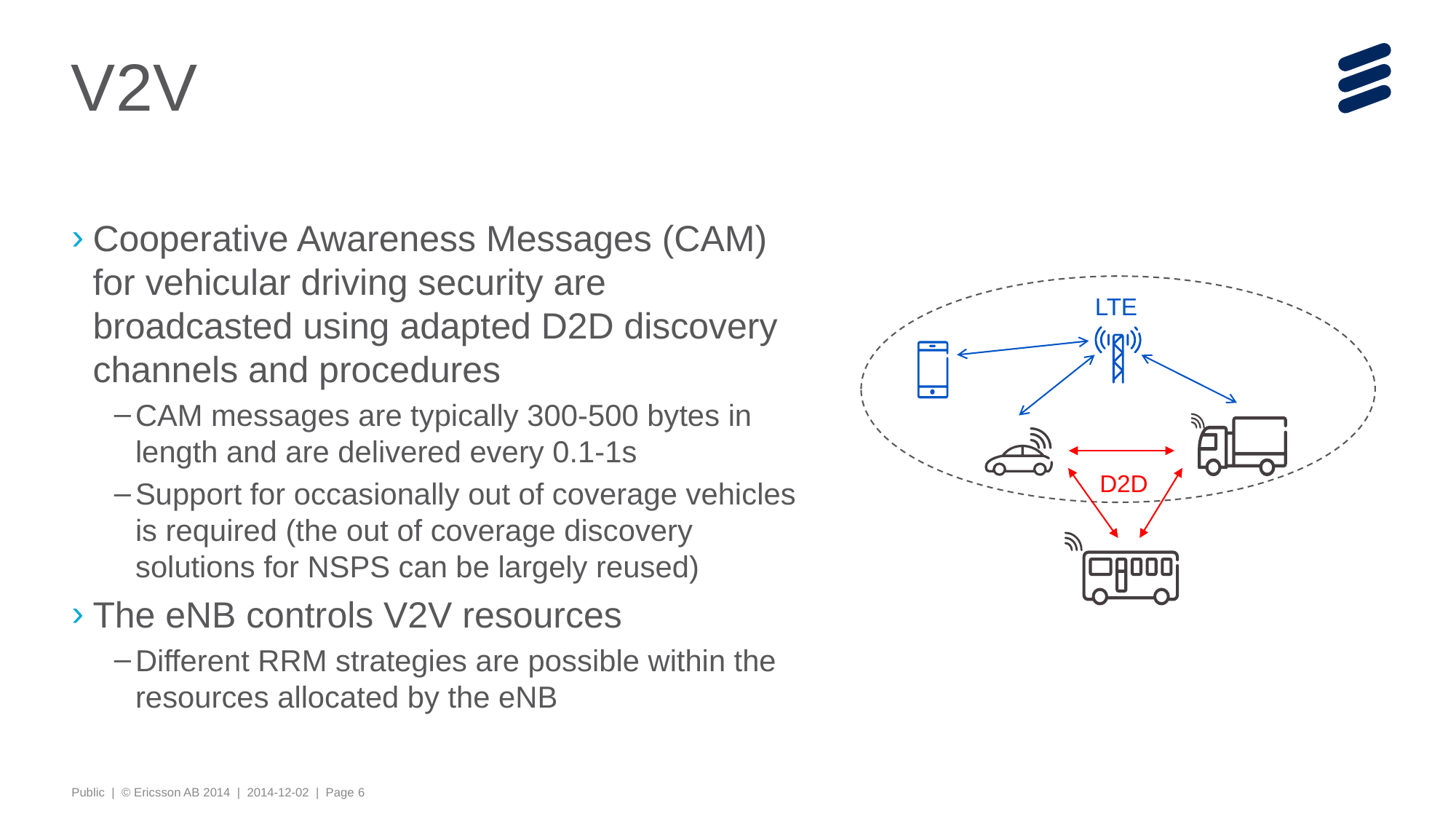

# V2V
Cooperative Awareness Messages (CAM) for vehicular driving security are broadcasted using adapted D2D discovery channels and procedures
CAM messages are typically 300-500 bytes in length and are delivered every 0.1-1s
Support for occasionally out of coverage vehicles is required (the out of coverage discovery solutions for NSPS can be largely reused)
The eNB controls V2V resources
Different RRM strategies are possible within the resources allocated by the eNB

LTE

D2D